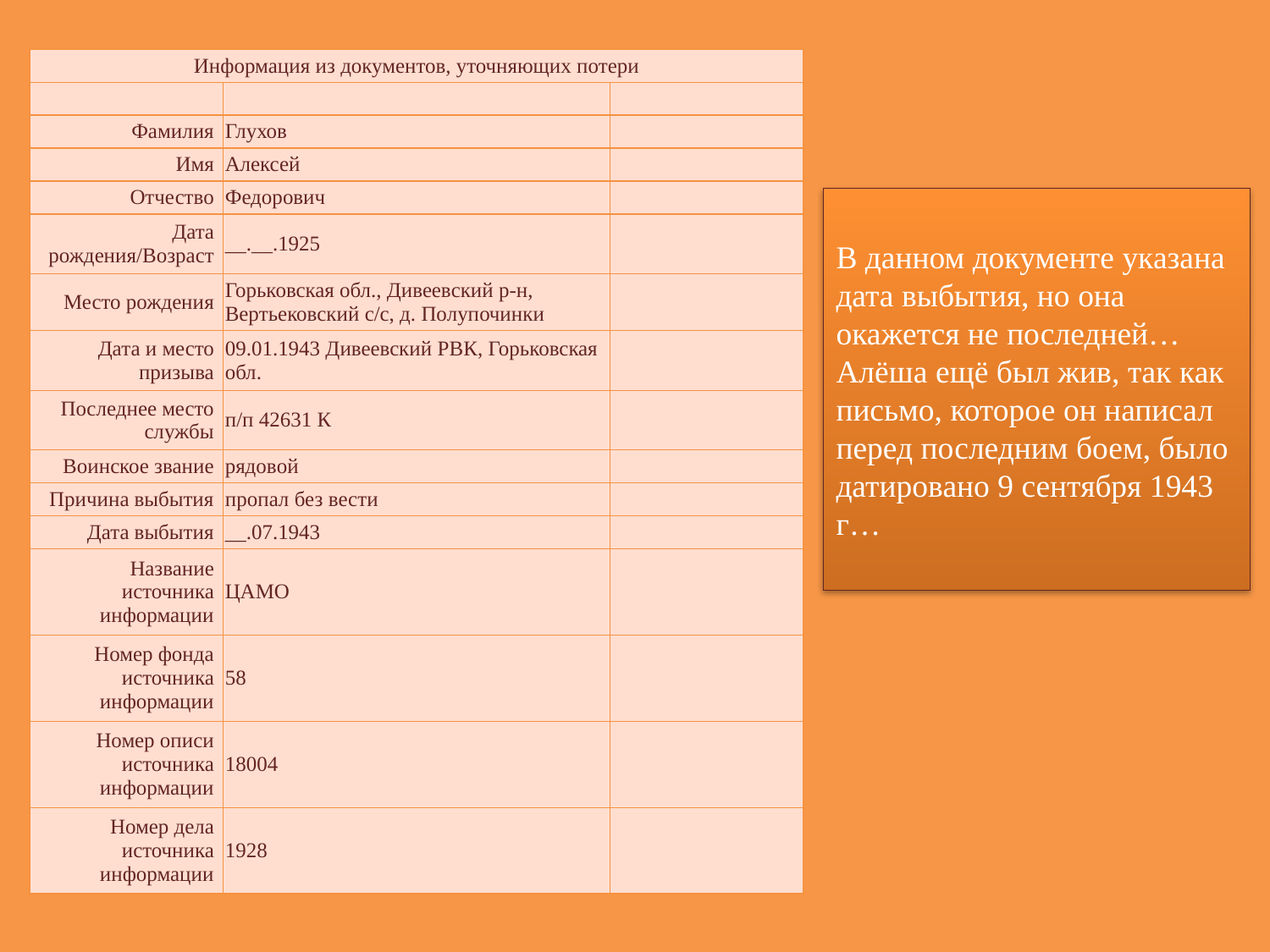

| Информация из документов, уточняющих потери |  |  |
| --- | --- | --- |
|  |  |  |
| Фамилия | Глухов |  |
| Имя | Алексей |  |
| Отчество | Федорович |  |
| Дата рождения/Возраст | \_\_.\_\_.1925 |  |
| Место рождения | Горьковская обл., Дивеевский р-н, Вертьековский с/с, д. Полупочинки |  |
| Дата и место призыва | 09.01.1943 Дивеевский РВК, Горьковская обл. |  |
| Последнее место службы | п/п 42631 К |  |
| Воинское звание | рядовой |  |
| Причина выбытия | пропал без вести |  |
| Дата выбытия | \_\_.07.1943 |  |
| Название источника информации | ЦАМО |  |
| Номер фонда источника информации | 58 |  |
| Номер описи источника информации | 18004 |  |
| Номер дела источника информации | 1928 |  |

В данном документе указана дата выбытия, но она окажется не последней… Алёша ещё был жив, так как письмо, которое он написал перед последним боем, было датировано 9 сентября 1943 г…